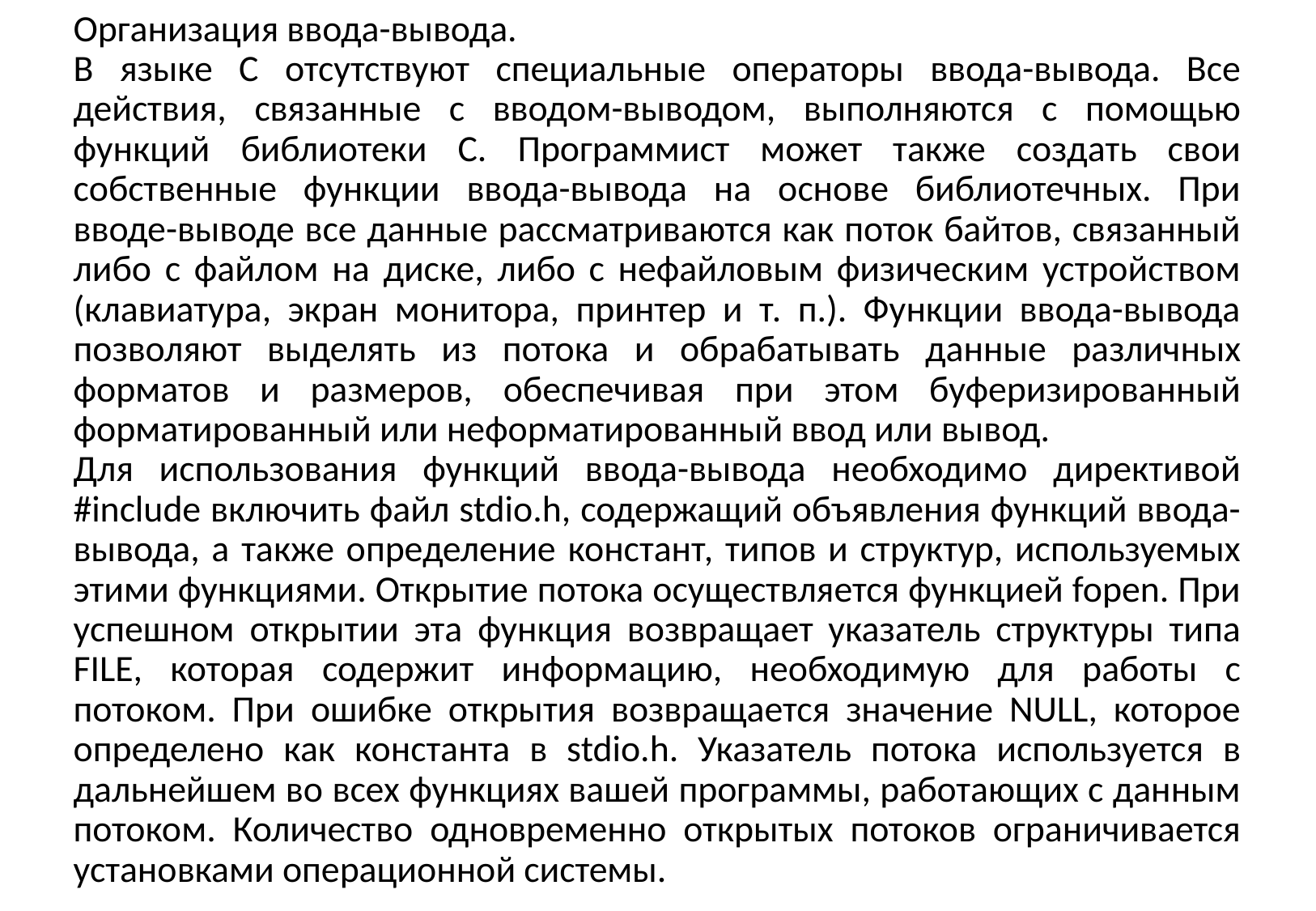

Организация ввода-вывода.
В языке С отсутствуют специальные операторы ввода-вывода. Все действия, связанные с вводом-выводом, выполняются с помощью функций библиотеки С. Программист может также создать свои собственные функции ввода-вывода на основе библиотечных. При вводе-выводе все данные рассматриваются как поток байтов, связанный либо с файлом на диске, либо с нефайловым физическим устройством (клавиатура, экран монитора, принтер и т. п.). Функции ввода-вывода позволяют выделять из потока и обрабатывать данные различных форматов и размеров, обеспечивая при этом буферизированный форматированный или неформатированный ввод или вывод.
Для использования функций ввода-вывода необходимо директивой #include включить файл stdio.h, содержащий объявления функций ввода-вывода, а также определение констант, типов и структур, используемых этими функциями. Открытие потока осуществляется функцией fopen. При успешном открытии эта функция возвращает указатель структуры типа FILE, которая содержит информацию, необходимую для работы с потоком. При ошибке открытия возвращается значение NULL, которое определено как константа в stdio.h. Указатель потока используется в дальнейшем во всех функциях вашей программы, работающих с данным потоком. Количество одновременно открытых потоков ограничивается установками операционной системы.